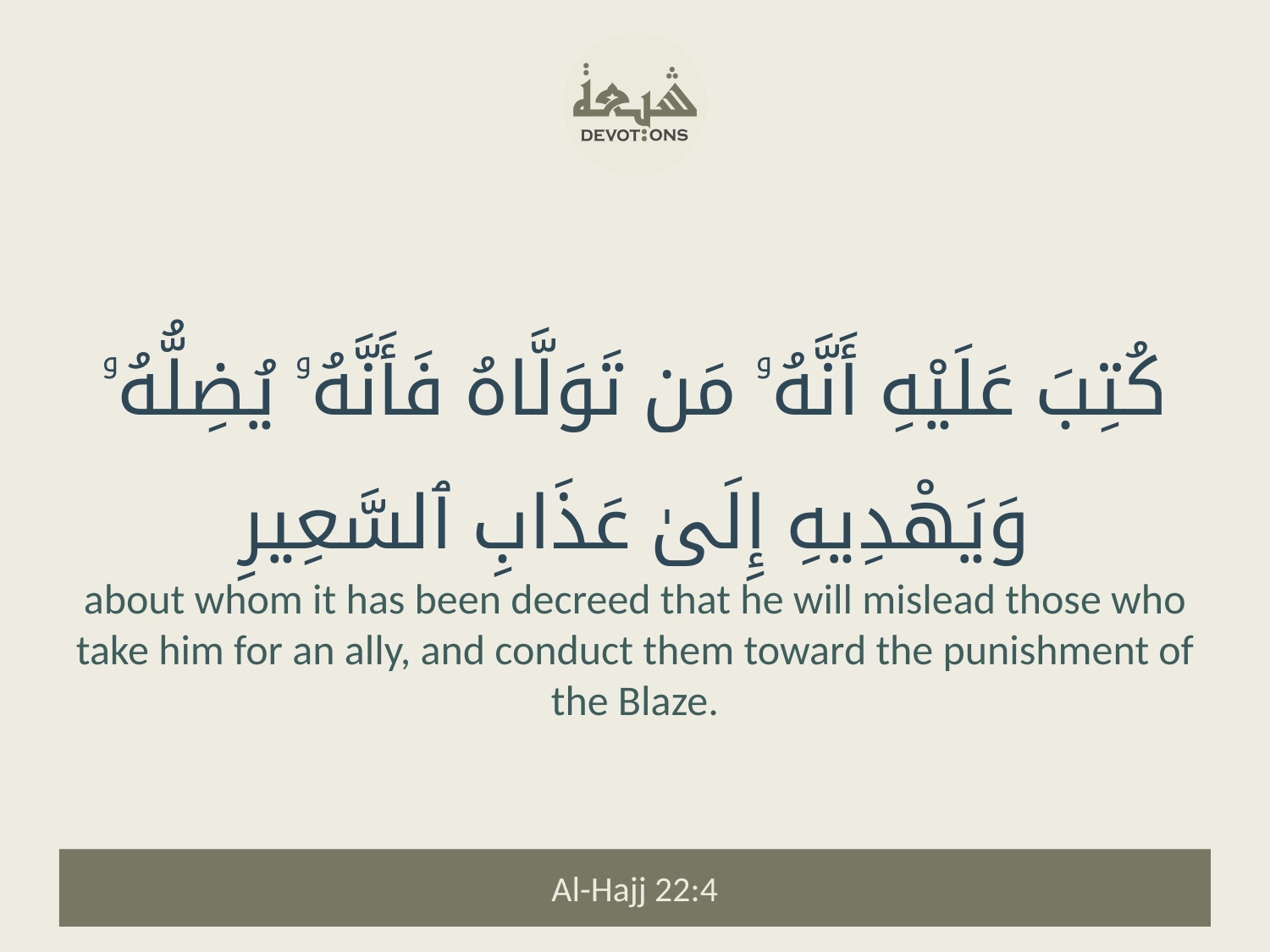

كُتِبَ عَلَيْهِ أَنَّهُۥ مَن تَوَلَّاهُ فَأَنَّهُۥ يُضِلُّهُۥ وَيَهْدِيهِ إِلَىٰ عَذَابِ ٱلسَّعِيرِ
about whom it has been decreed that he will mislead those who take him for an ally, and conduct them toward the punishment of the Blaze.
Al-Hajj 22:4